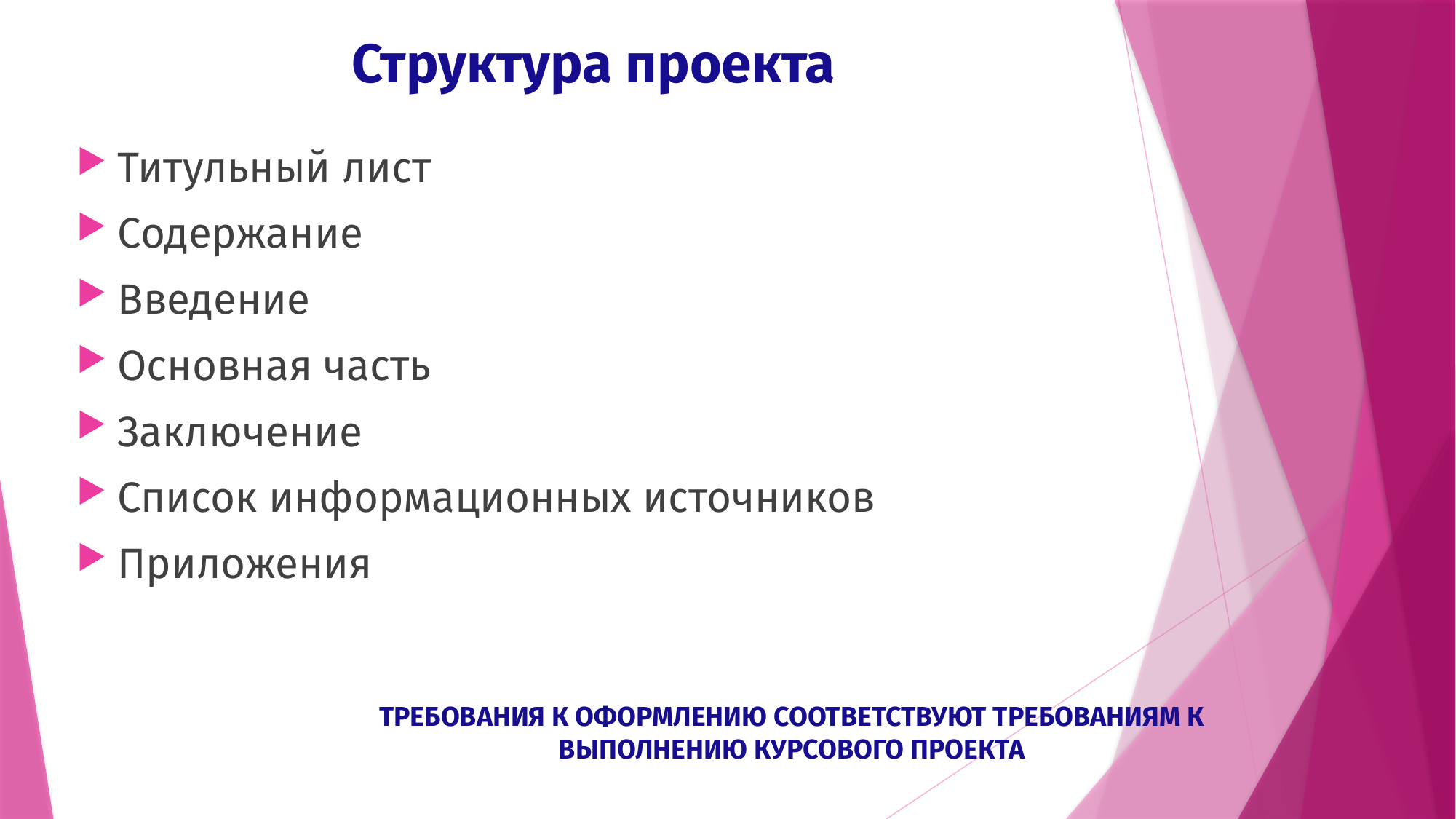

# Структура проекта
Титульный лист
Содержание
Введение
Основная часть
Заключение
Список информационных источников
Приложения
ТРЕБОВАНИЯ К ОФОРМЛЕНИЮ СООТВЕТСТВУЮТ ТРЕБОВАНИЯМ К ВЫПОЛНЕНИЮ КУРСОВОГО ПРОЕКТА